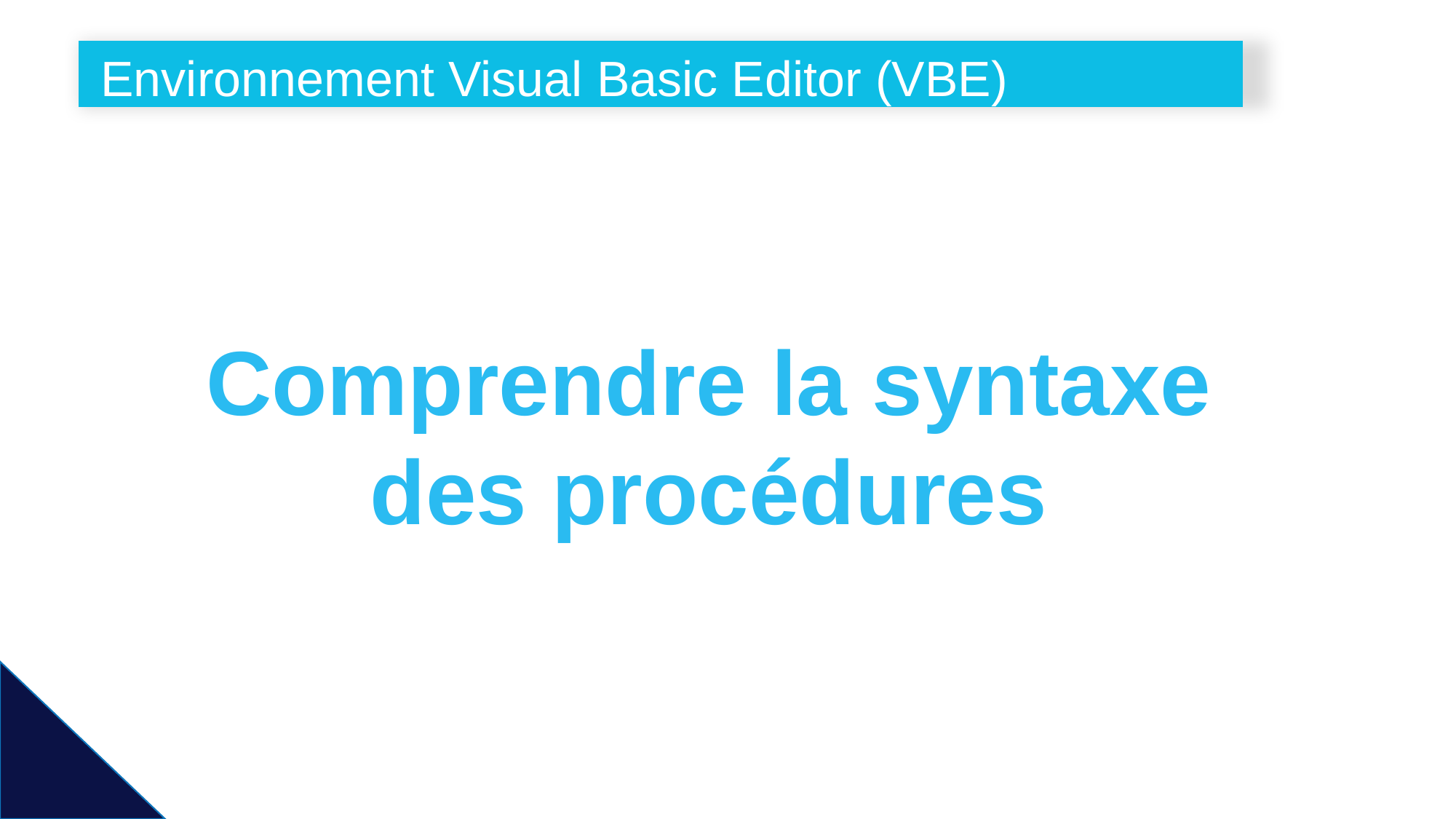

# Environnement Visual Basic Editor (VBE)
Comprendre la syntaxe des procédures